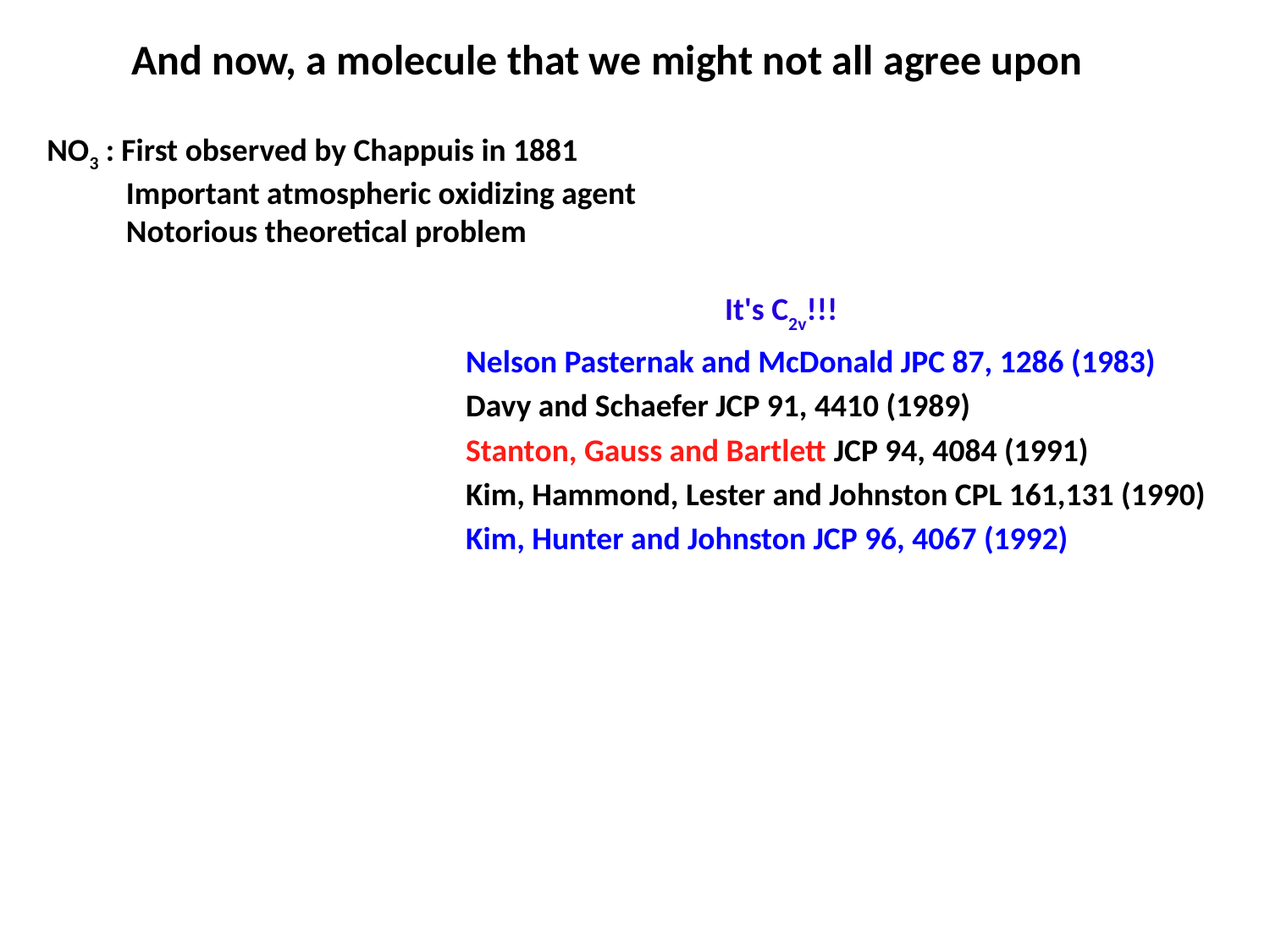

And now, a molecule that we might not all agree upon
NO3 : First observed by Chappuis in 1881
           Important atmospheric oxidizing agent
           Notorious theoretical problem

                                    It's C2v!!!
Nelson Pasternak and McDonald JPC 87, 1286 (1983)
Davy and Schaefer JCP 91, 4410 (1989)
Stanton, Gauss and Bartlett JCP 94, 4084 (1991)
Kim, Hammond, Lester and Johnston CPL 161,131 (1990)
Kim, Hunter and Johnston JCP 96, 4067 (1992)